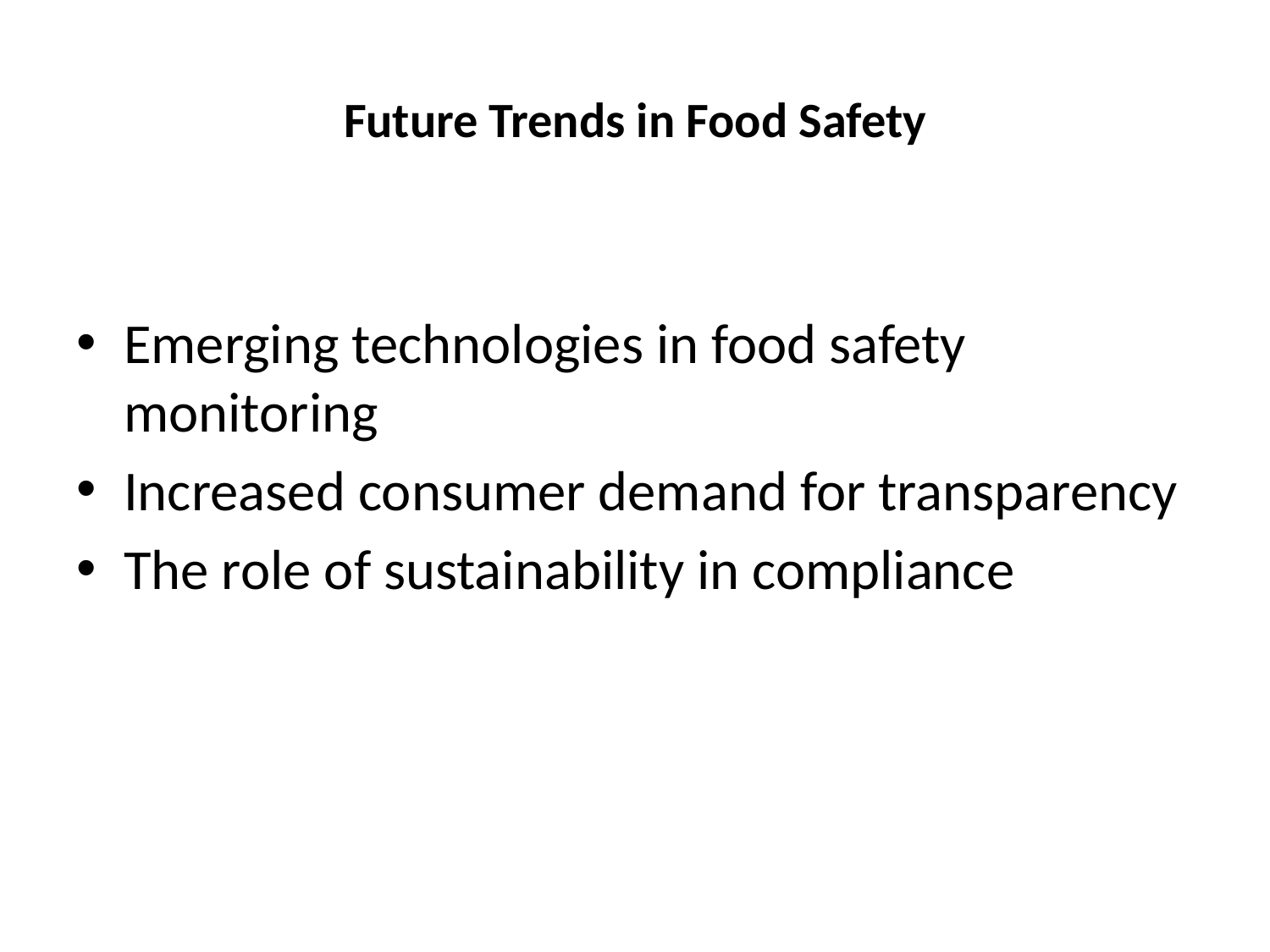

# Future Trends in Food Safety

Emerging technologies in food safety monitoring
Increased consumer demand for transparency
The role of sustainability in compliance